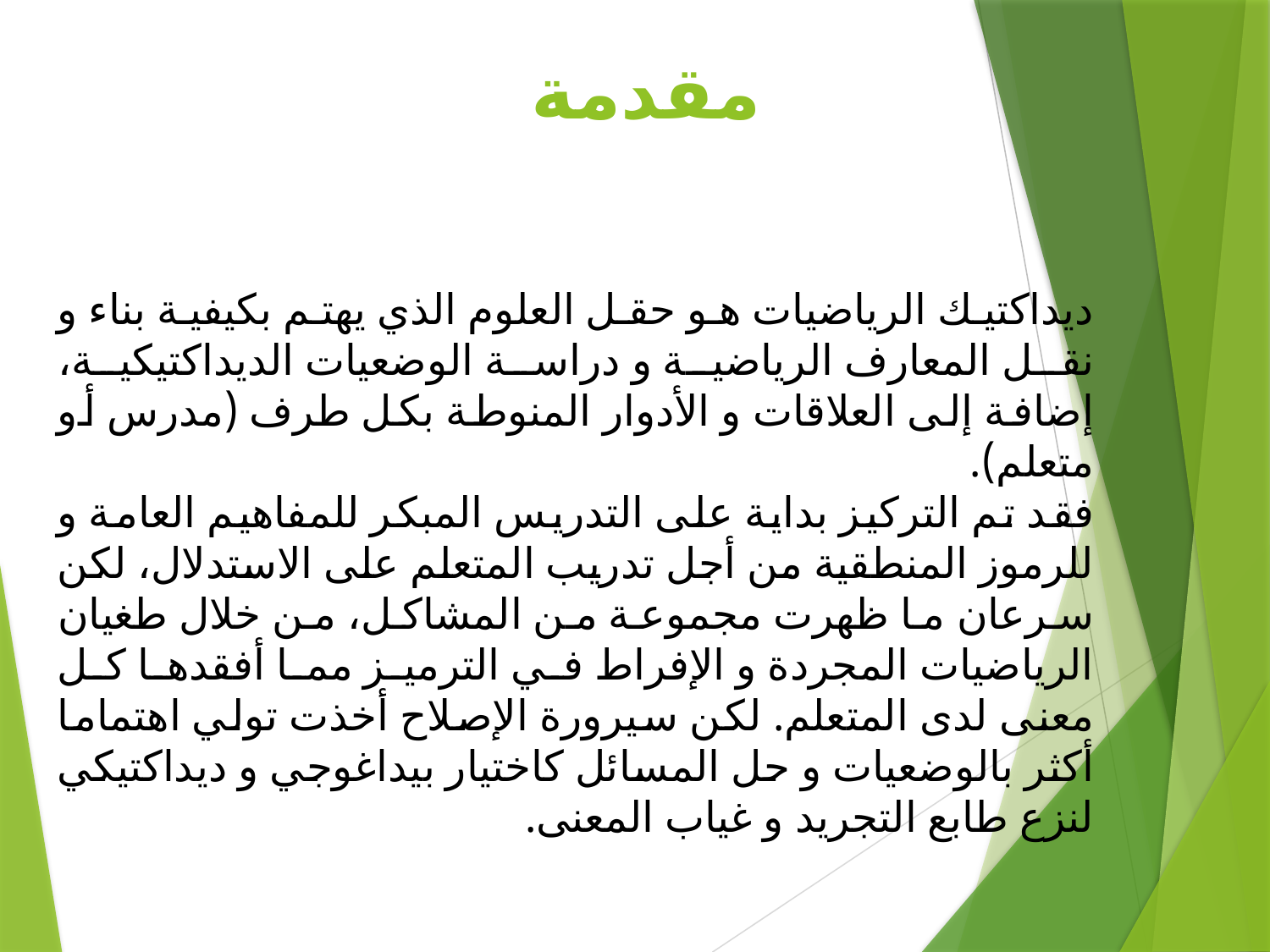

# مقدمة
ديداكتيك الرياضيات هو حقل العلوم الذي يهتم بكيفية بناء و نقل المعارف الرياضية و دراسة الوضعيات الديداكتيكية، إضافة إلى العلاقات و الأدوار المنوطة بكل طرف (مدرس أو متعلم).
فقد تم التركيز بداية على التدريس المبكر للمفاهيم العامة و للرموز المنطقية من أجل تدريب المتعلم على الاستدلال، لكن سرعان ما ظهرت مجموعة من المشاكل، من خلال طغيان الرياضيات المجردة و الإفراط في الترميز مما أفقدها كل معنى لدى المتعلم. لكن سيرورة الإصلاح أخذت تولي اهتماما أكثر بالوضعيات و حل المسائل كاختيار بيداغوجي و ديداكتيكي لنزع طابع التجريد و غياب المعنى.